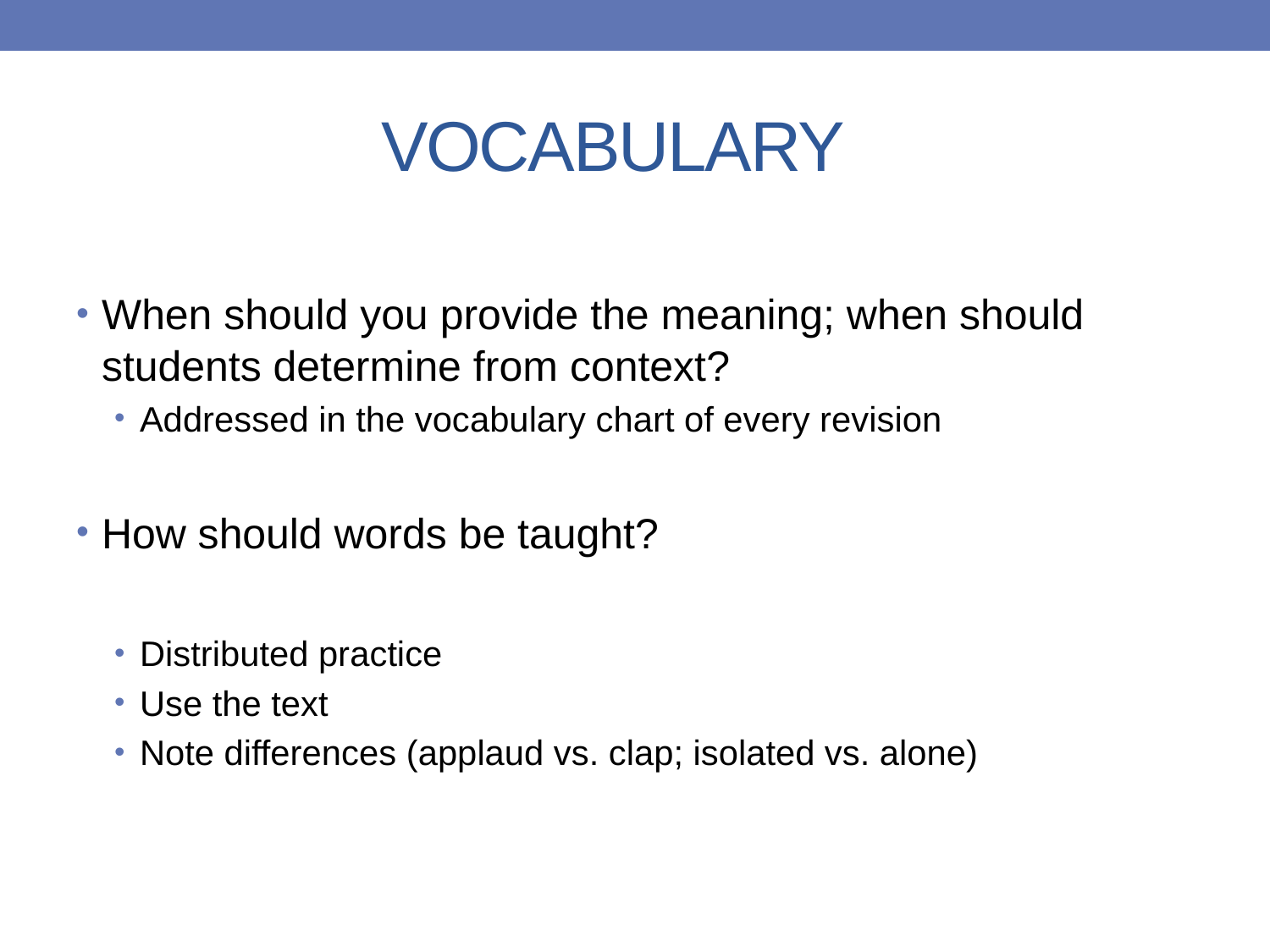

# VOCABULARY

When should you provide the meaning; when should students determine from context?
Addressed in the vocabulary chart of every revision

How should words be taught?

Distributed practice
Use the text
Note differences (applaud vs. clap; isolated vs. alone)